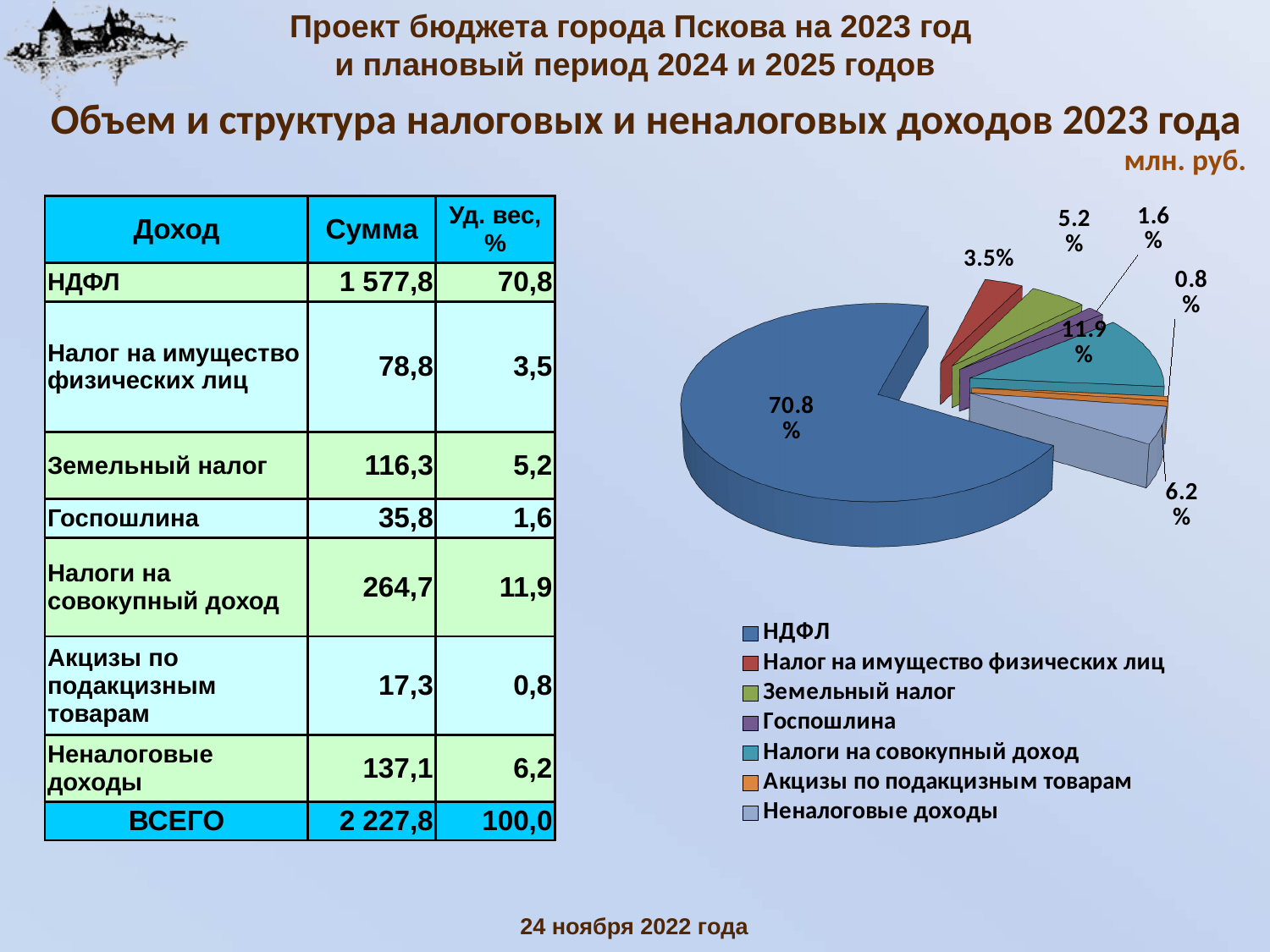

Проект бюджета города Пскова на 2023 год
и плановый период 2024 и 2025 годов
Объем и структура налоговых и неналоговых доходов 2023 года
млн. руб.

[unsupported chart]

| Доход | Сумма | Уд. вес,% |
| --- | --- | --- |
| НДФЛ | 1 577,8 | 70,8 |
| Налог на имущество физических лиц | 78,8 | 3,5 |
| Земельный налог | 116,3 | 5,2 |
| Госпошлина | 35,8 | 1,6 |
| Налоги на совокупный доход | 264,7 | 11,9 |
| Акцизы по подакцизным товарам | 17,3 | 0,8 |
| Неналоговые доходы | 137,1 | 6,2 |
| ВСЕГО | 2 227,8 | 100,0 |
24 ноября 2022 года